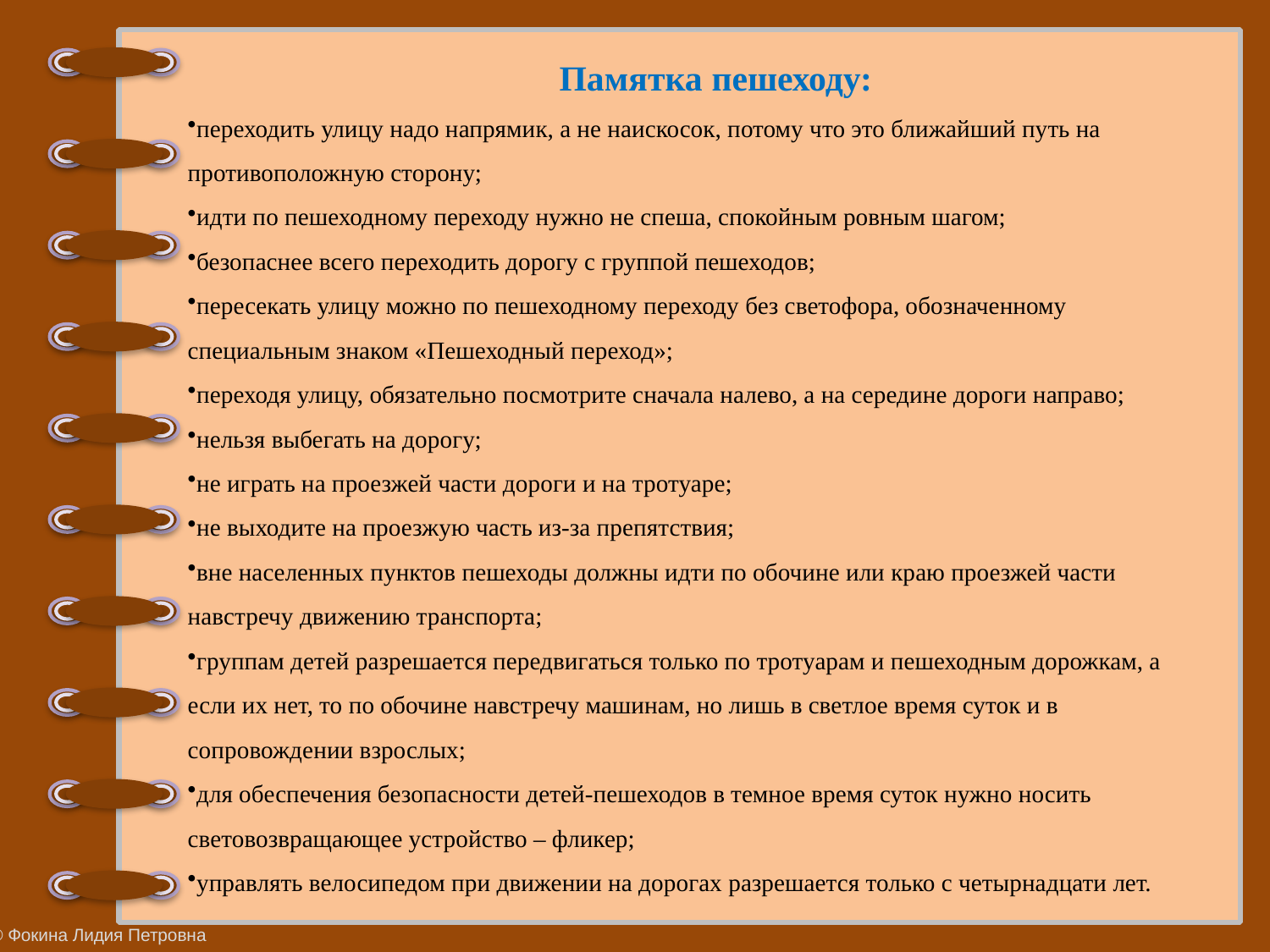

Памятка пешеходу:
переходить улицу надо напрямик, а не наискосок, потому что это ближайший путь на противоположную сторону;
идти по пешеходному переходу нужно не спеша, спокойным ровным шагом;
безопаснее всего переходить дорогу с группой пешеходов;
пересекать улицу можно по пешеходному переходу без светофора, обозначенному специальным знаком «Пешеходный переход»;
переходя улицу, обязательно посмотрите сначала налево, а на середине дороги направо;
нельзя выбегать на дорогу;
не играть на проезжей части дороги и на тротуаре;
не выходите на проезжую часть из-за препятствия;
вне населенных пунктов пешеходы должны идти по обочине или краю проезжей части навстречу движению транспорта;
группам детей разрешается передвигаться только по тротуарам и пешеходным дорожкам, а если их нет, то по обочине навстречу машинам, но лишь в светлое время суток и в сопровождении взрослых;
для обеспечения безопасности детей-пешеходов в темное время суток нужно носить световозвращающее устройство – фликер;
управлять велосипедом при движении на дорогах разрешается только с четырнадцати лет.